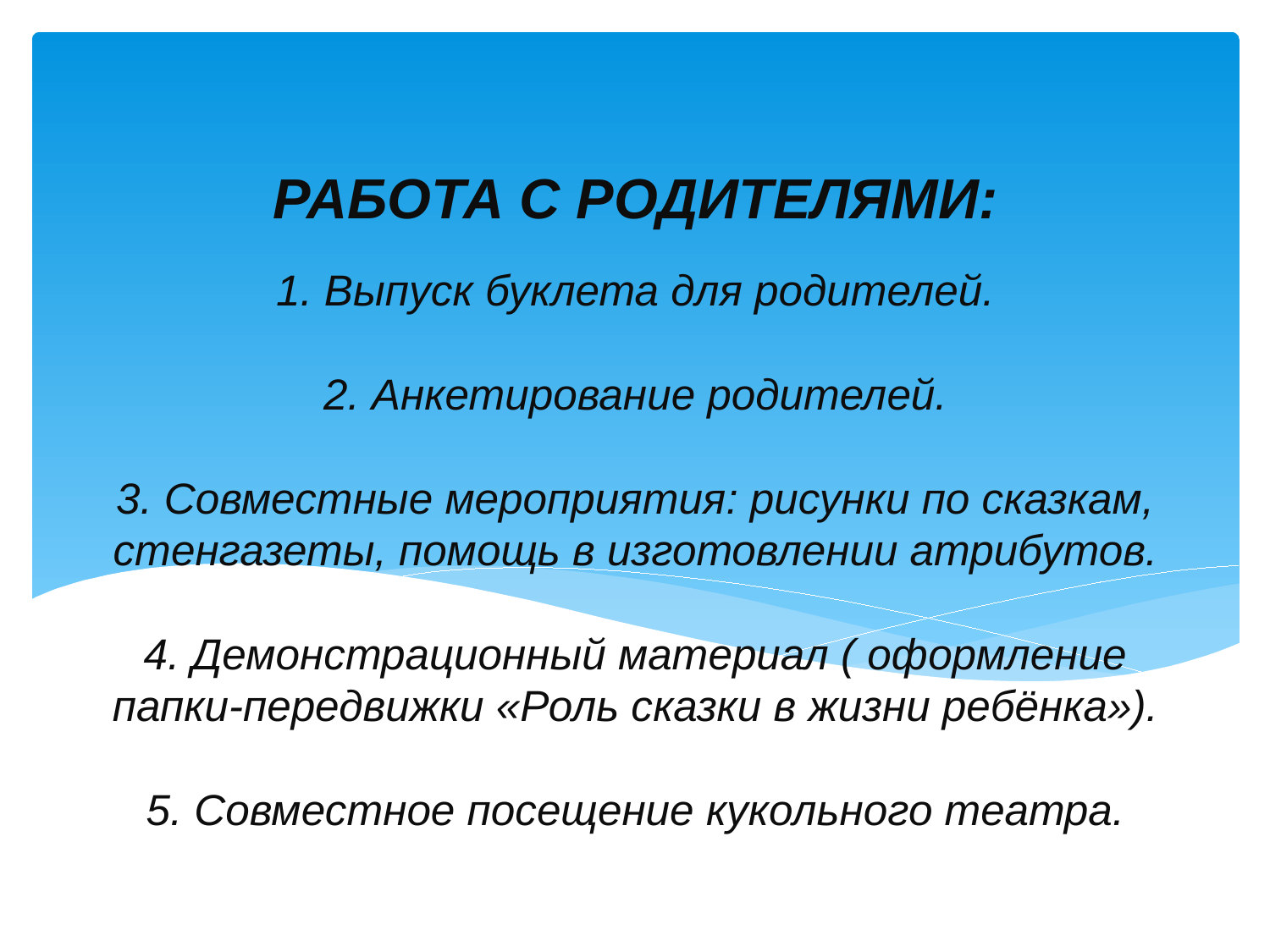

РАБОТА С РОДИТЕЛЯМИ:
# 1. Выпуск буклета для родителей. 2. Анкетирование родителей. 3. Совместные мероприятия: рисунки по сказкам, стенгазеты, помощь в изготовлении атрибутов. 4. Демонстрационный материал ( оформление папки-передвижки «Роль сказки в жизни ребёнка»). 5. Совместное посещение кукольного театра.